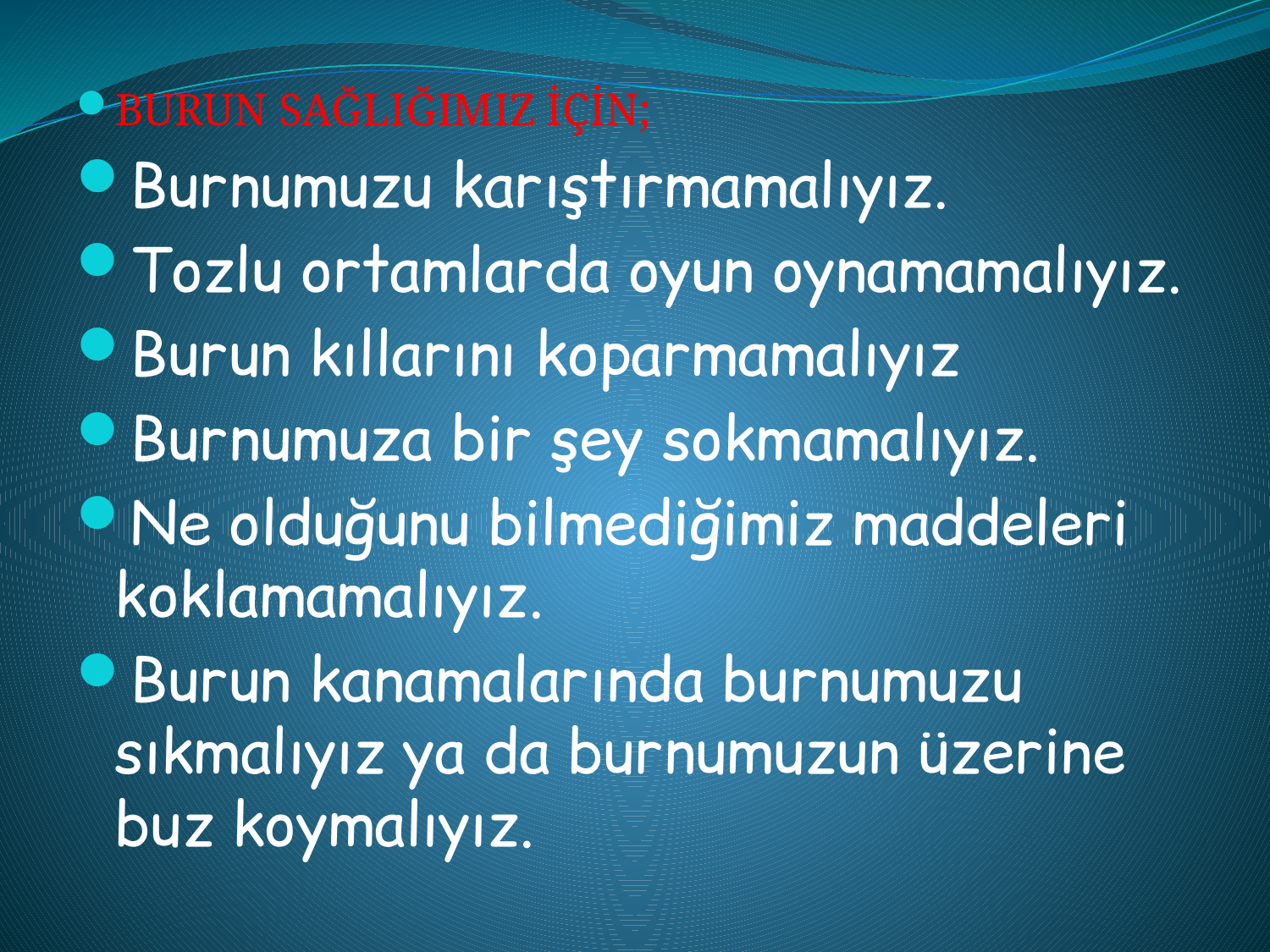

BURUN SAĞLIĞIMIZ İÇİN;
Burnumuzu karıştırmamalıyız.
Tozlu ortamlarda oyun oynamamalıyız.
Burun kıllarını koparmamalıyız
Burnumuza bir şey sokmamalıyız.
Ne olduğunu bilmediğimiz maddeleri koklamamalıyız.
Burun kanamalarında burnumuzu sıkmalıyız ya da burnumuzun üzerine buz koymalıyız.